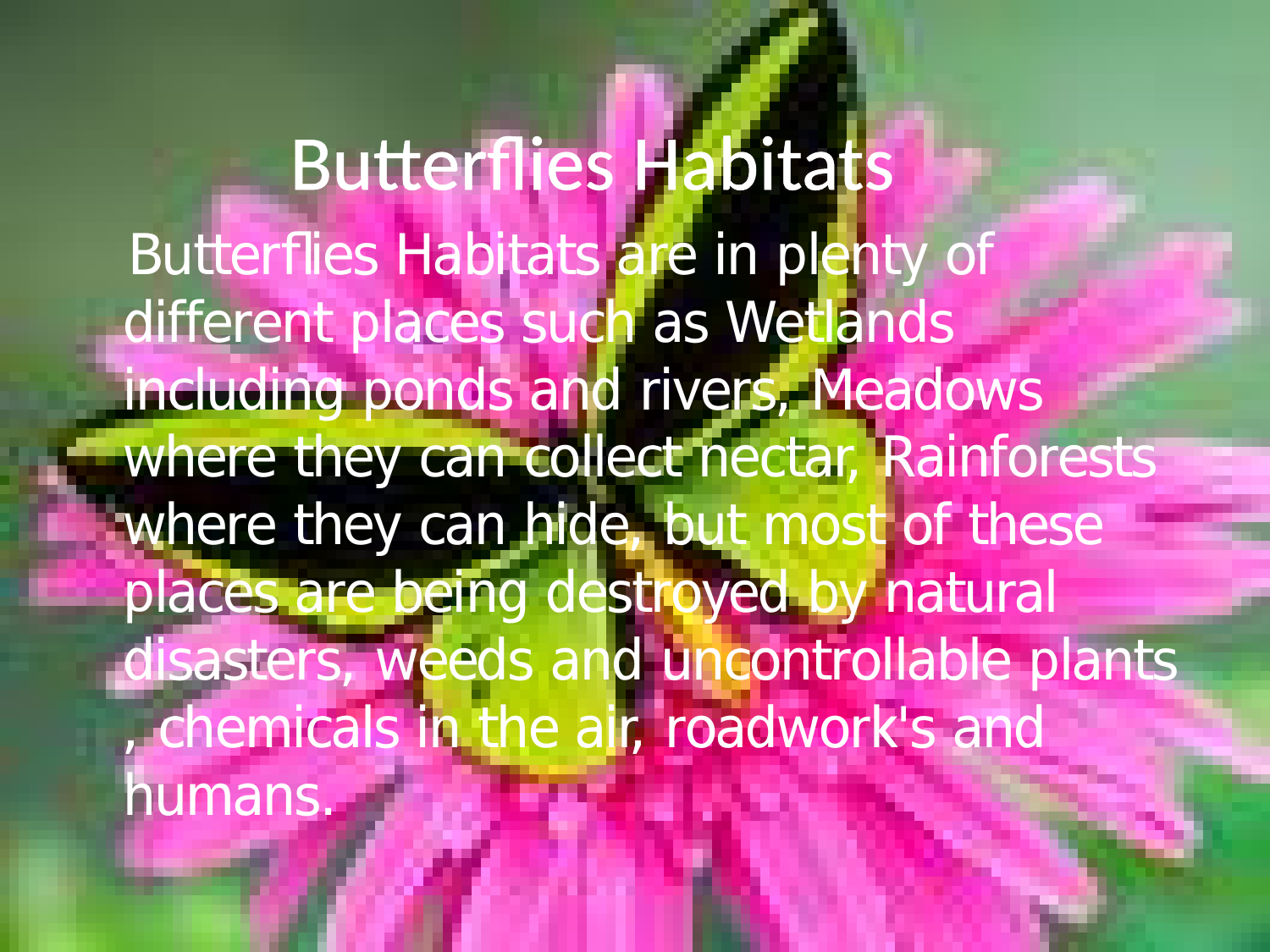

# Butterflies Habitats
   Butterflies Habitats are in plenty of different places such as Wetlands including ponds and rivers, Meadows where they can collect nectar, Rainforests where they can hide, but most of these places are being destroyed by natural disasters, weeds and uncontrollable plants , chemicals in the air, roadwork's and humans.